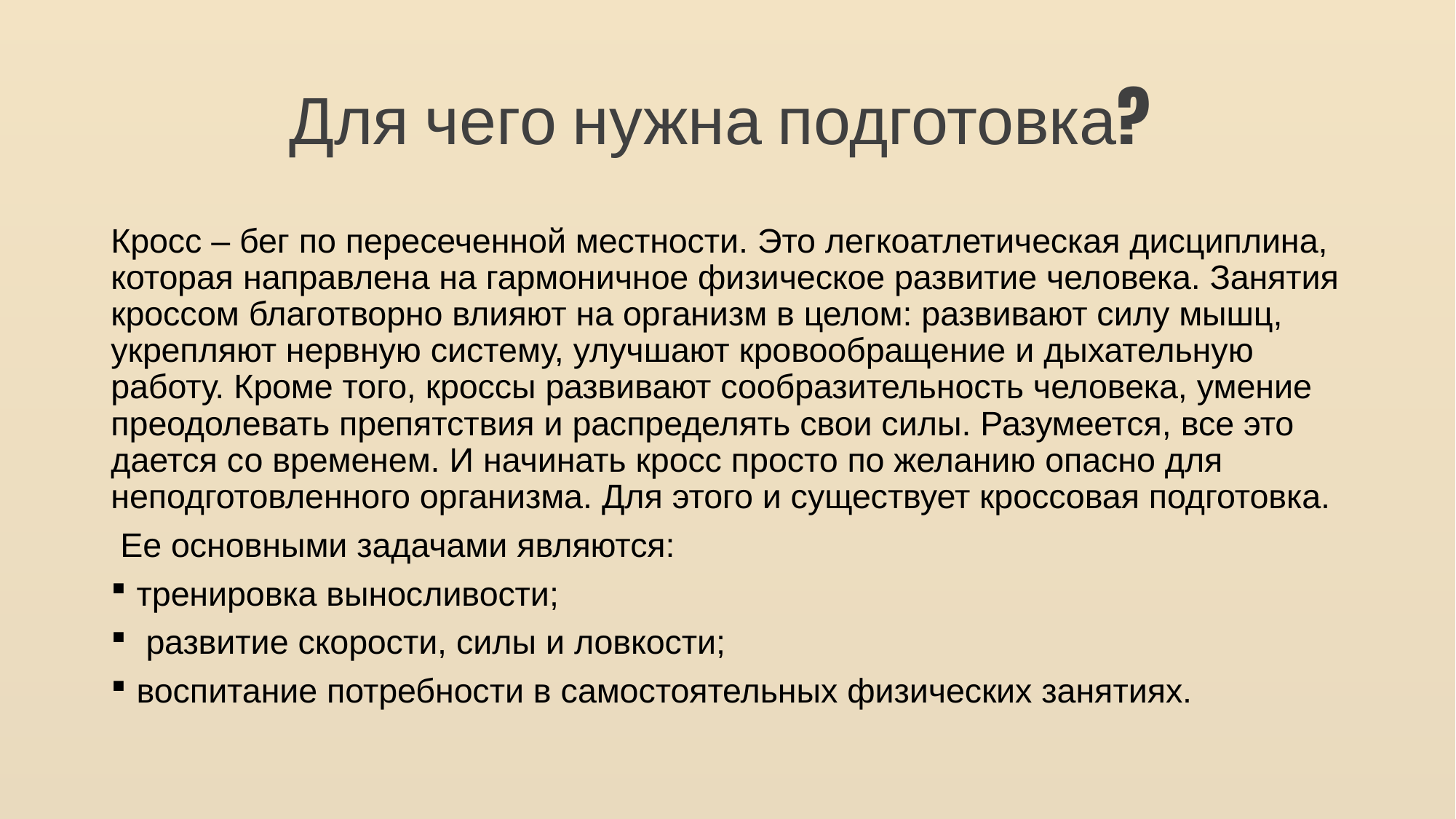

# Для чего нужна подготовка?
Кросс – бег по пересеченной местности. Это легкоатлетическая дисциплина, которая направлена на гармоничное физическое развитие человека. Занятия кроссом благотворно влияют на организм в целом: развивают силу мышц, укрепляют нервную систему, улучшают кровообращение и дыхательную работу. Кроме того, кроссы развивают сообразительность человека, умение преодолевать препятствия и распределять свои силы. Разумеется, все это дается со временем. И начинать кросс просто по желанию опасно для неподготовленного организма. Для этого и существует кроссовая подготовка.
 Ее основными задачами являются:
тренировка выносливости;
 развитие скорости, силы и ловкости;
воспитание потребности в самостоятельных физических занятиях.